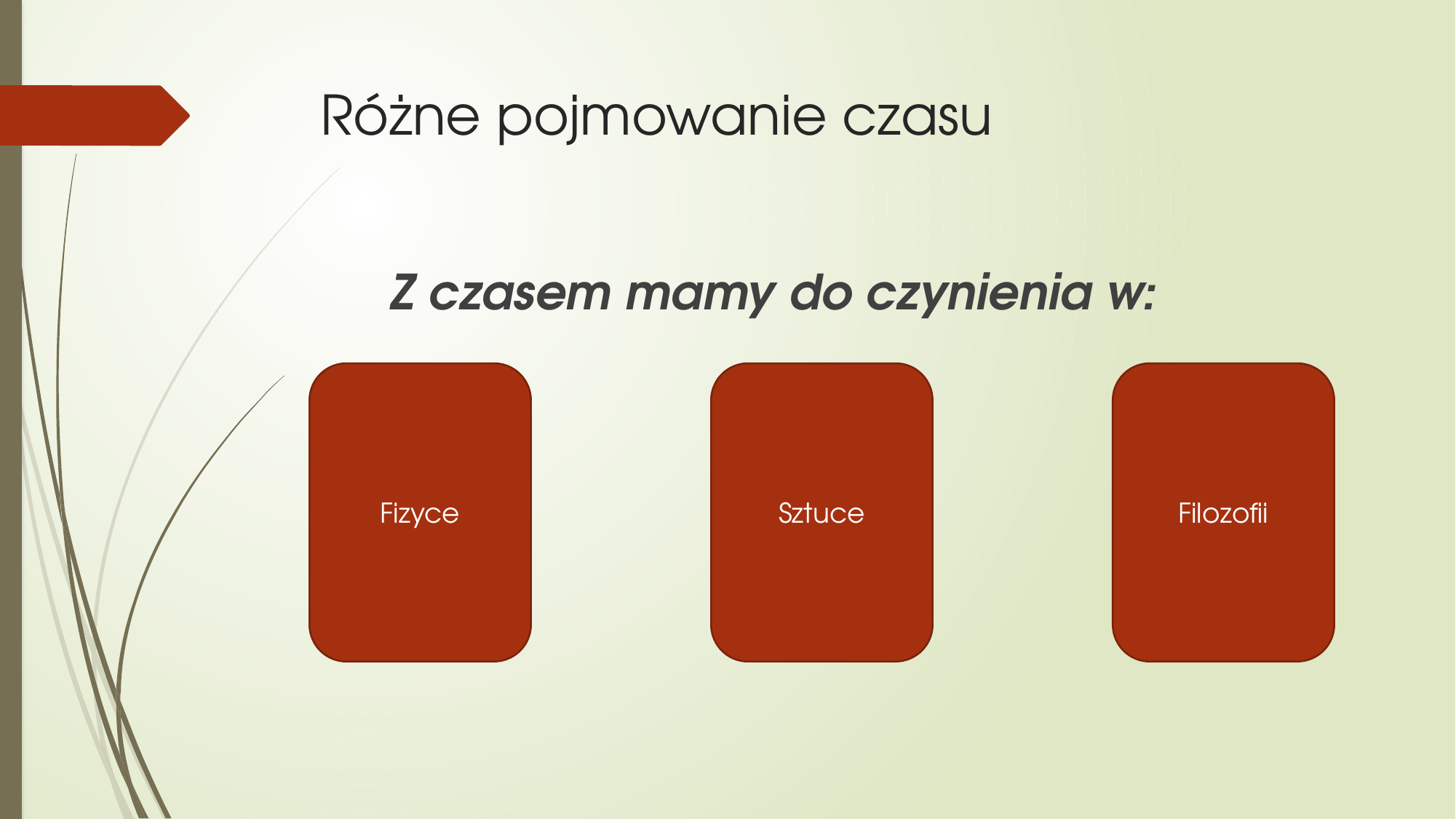

# Różne pojmowanie czasu
Z czasem mamy do czynienia w:
Fizyce
Filozofii
Sztuce